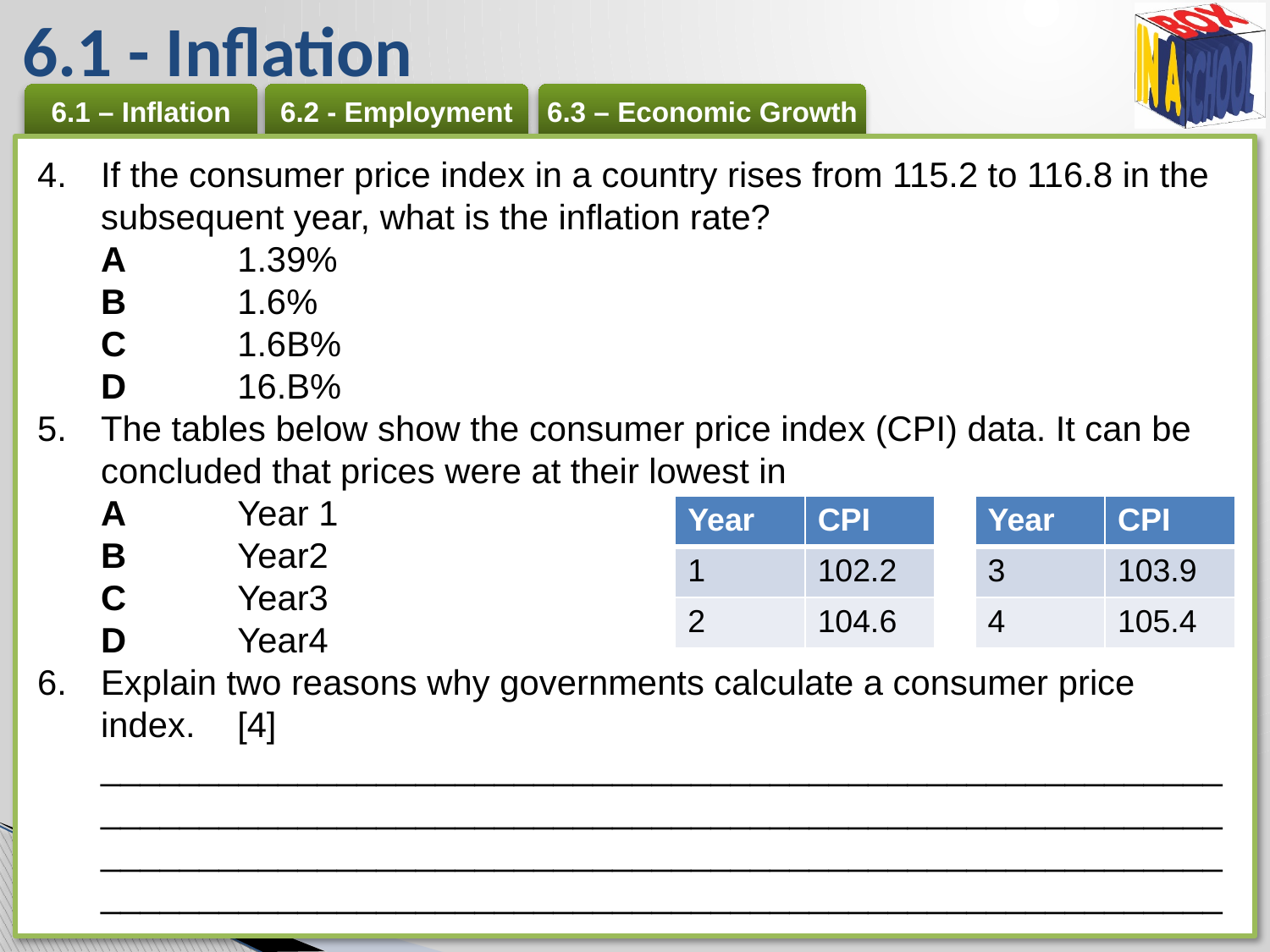

# 6.1 - Inflation
If the consumer price index in a country rises from 115.2 to 116.8 in the subsequent year, what is the inflation rate?
A 	1.39%
B 	1.6%
C 	1.6B%
D 	16.B%
The tables below show the consumer price index (CPI) data. It can be concluded that prices were at their lowest in
A 	Year 1
B 	Year2
C 	Year3
D 	Year4
Explain two reasons why governments calculate a consumer price index. 	[4]
____________________________________________________________________________________________________________________________________________________________________________________________________________________________________
| Year | CPI |
| --- | --- |
| 1 | 102.2 |
| 2 | 104.6 |
| Year | CPI |
| --- | --- |
| 3 | 103.9 |
| 4 | 105.4 |